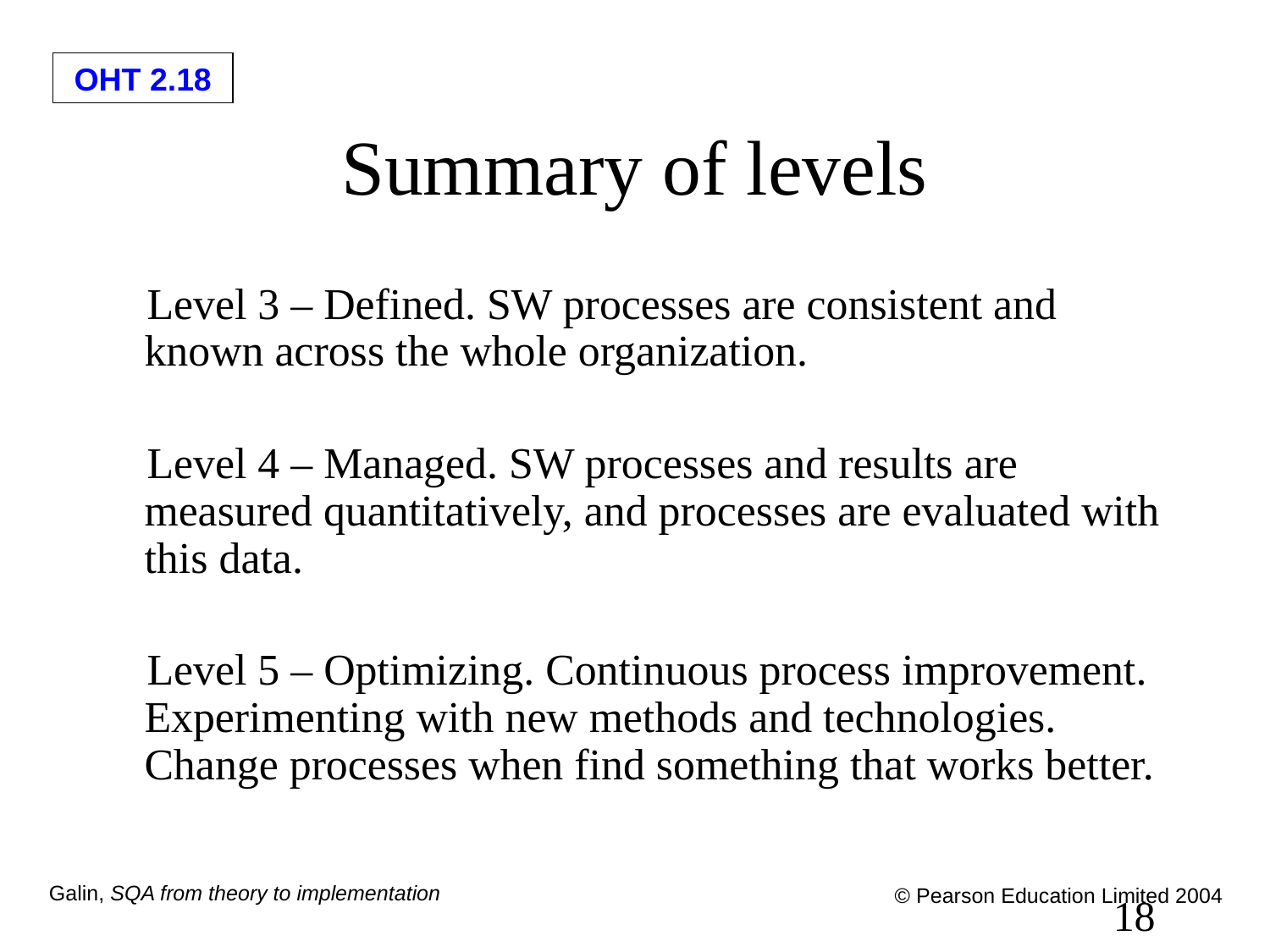

# Summary of levels
Level 3 – Defined. SW processes are consistent and known across the whole organization.

Level 4 – Managed. SW processes and results are measured quantitatively, and processes are evaluated with this data.

Level 5 – Optimizing. Continuous process improvement. Experimenting with new methods and technologies. Change processes when find something that works better.
18